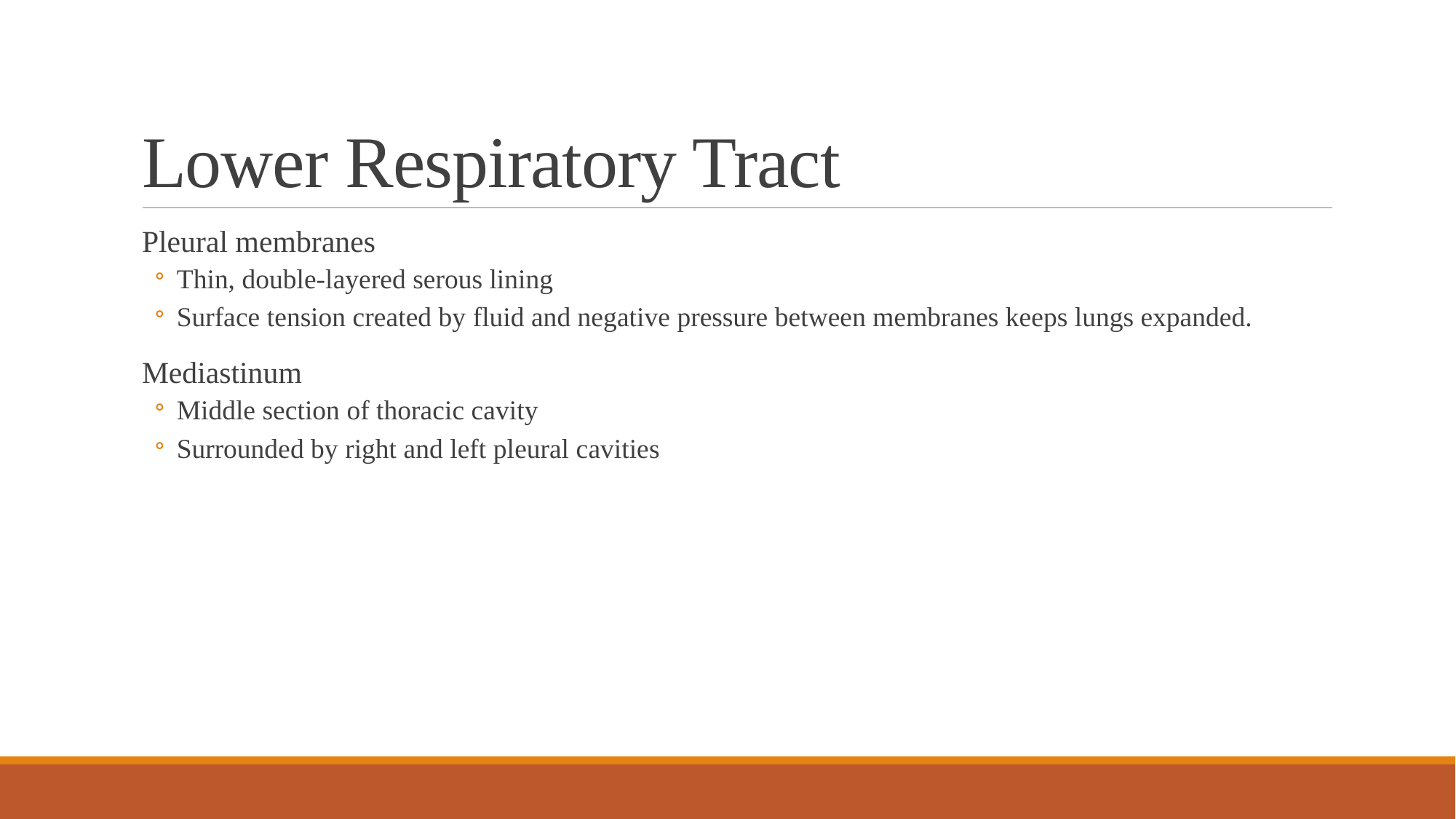

# Lower Respiratory Tract
Pleural membranes
Thin, double-layered serous lining
Surface tension created by fluid and negative pressure between membranes keeps lungs expanded.
Mediastinum
Middle section of thoracic cavity
Surrounded by right and left pleural cavities